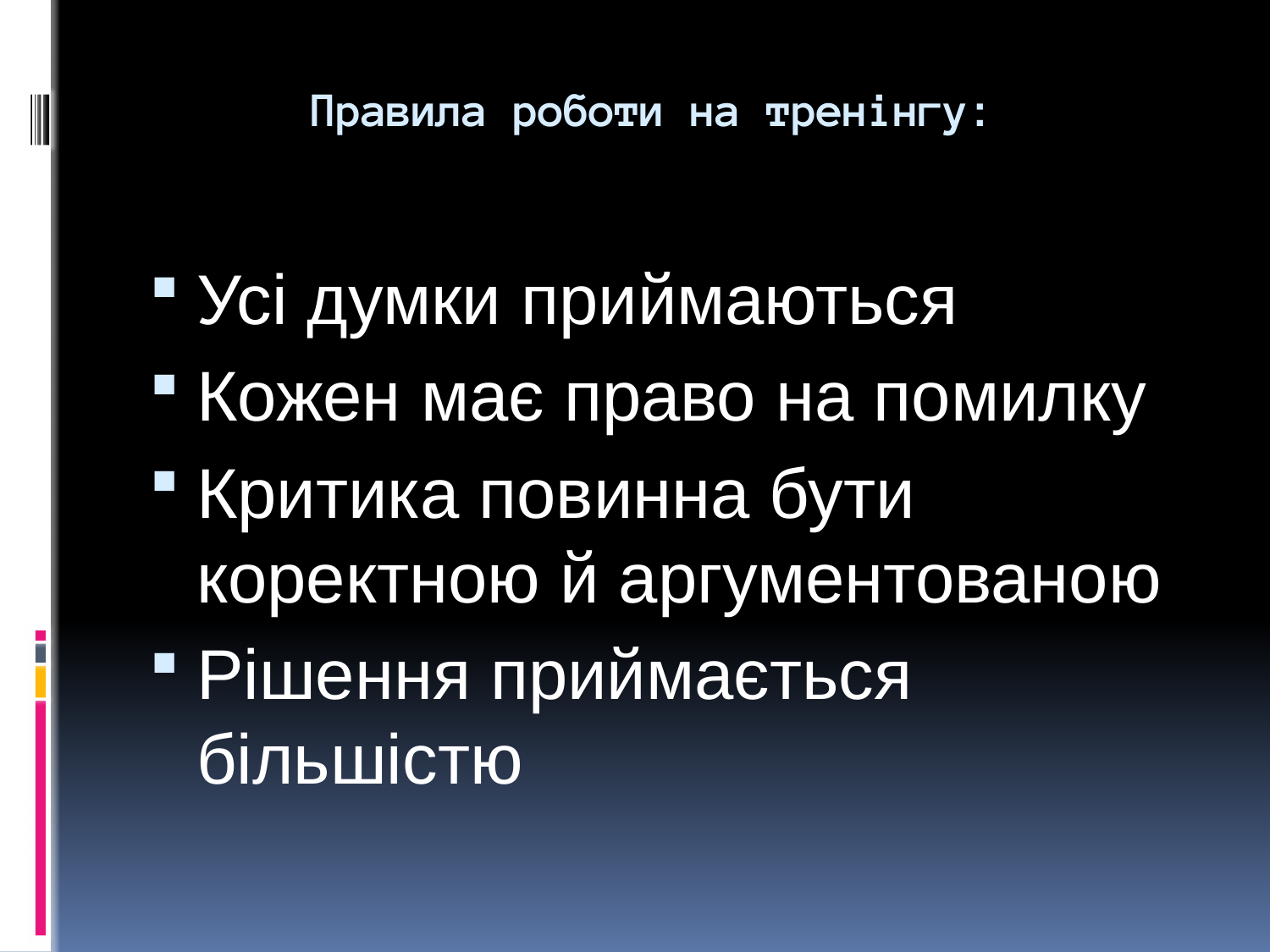

# Правила роботи на тренінгу:
Усі думки приймаються
Кожен має право на помилку
Критика повинна бути коректною й аргументованою
Рішення приймається більшістю